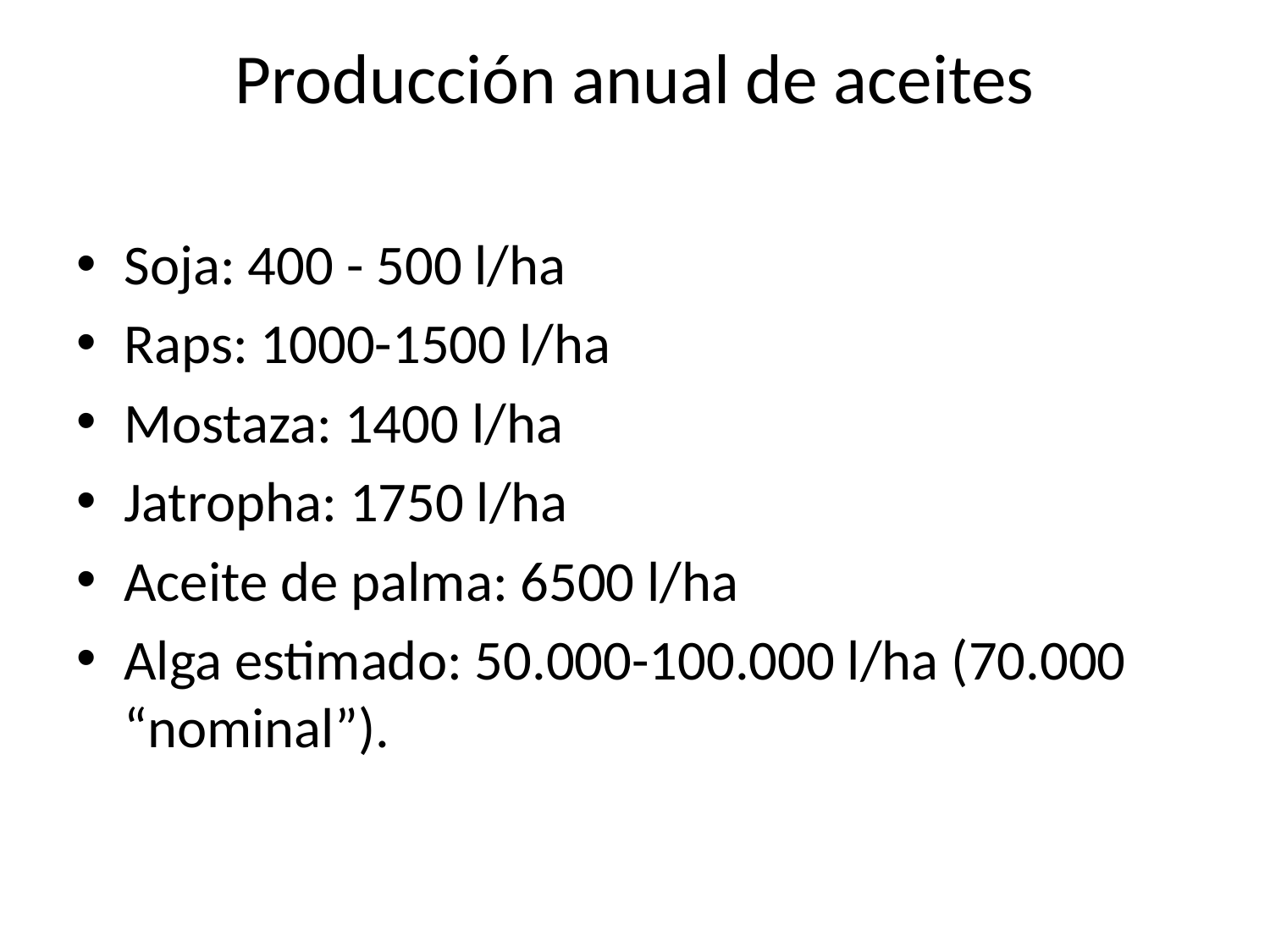

Producción anual de aceites
Soja: 400 - 500 l/ha
Raps: 1000-1500 l/ha
Mostaza: 1400 l/ha
Jatropha: 1750 l/ha
Aceite de palma: 6500 l/ha
Alga estimado: 50.000-100.000 l/ha (70.000 “nominal”).